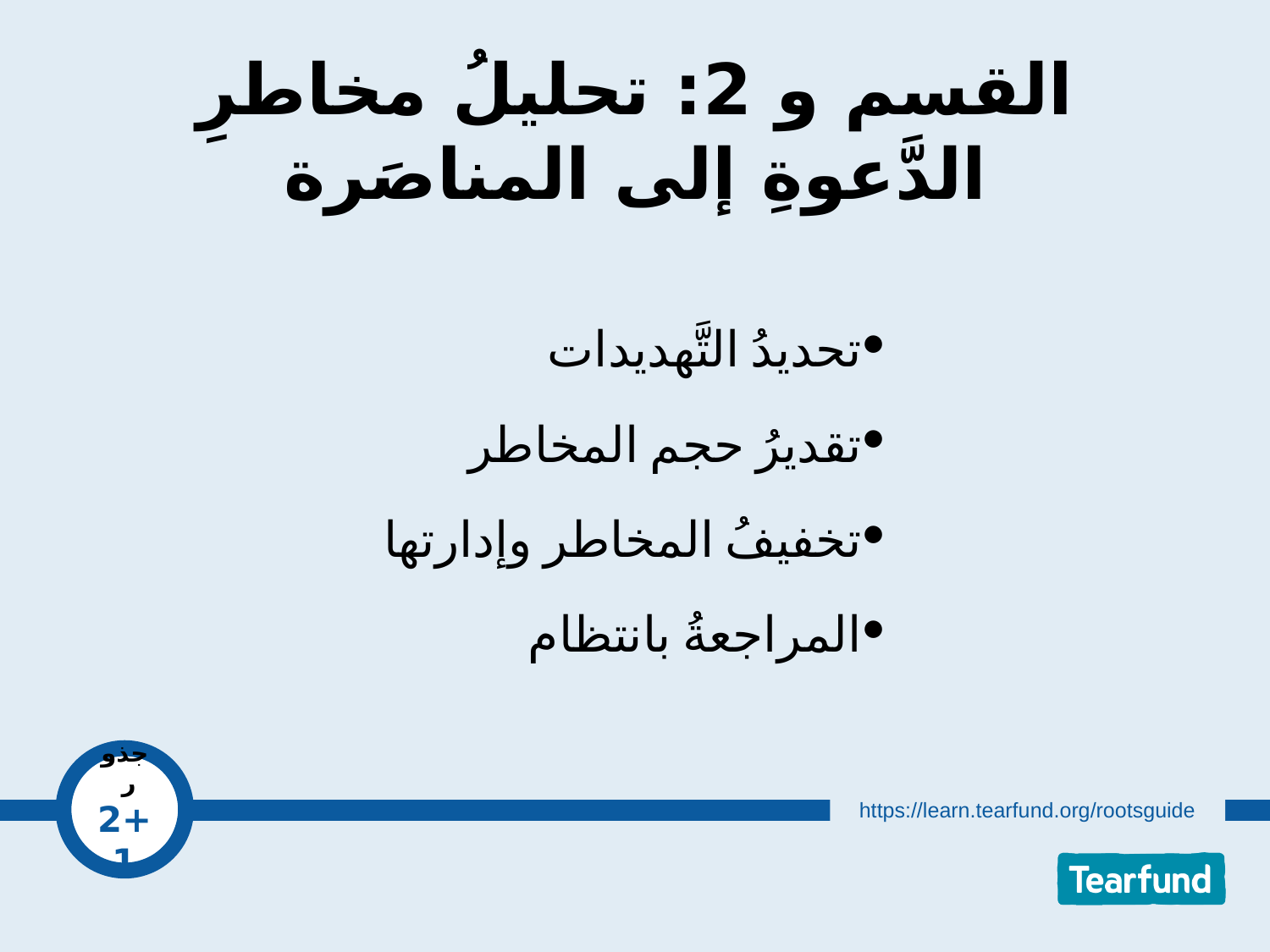

# القسم و 2: تحليلُ مخاطرِ الدَّعوةِ إلى المناصَرة
تحديدُ التَّهديدات

تقديرُ حجم المخاطر

تخفيفُ المخاطر وإدارتها

المراجعةُ بانتظام